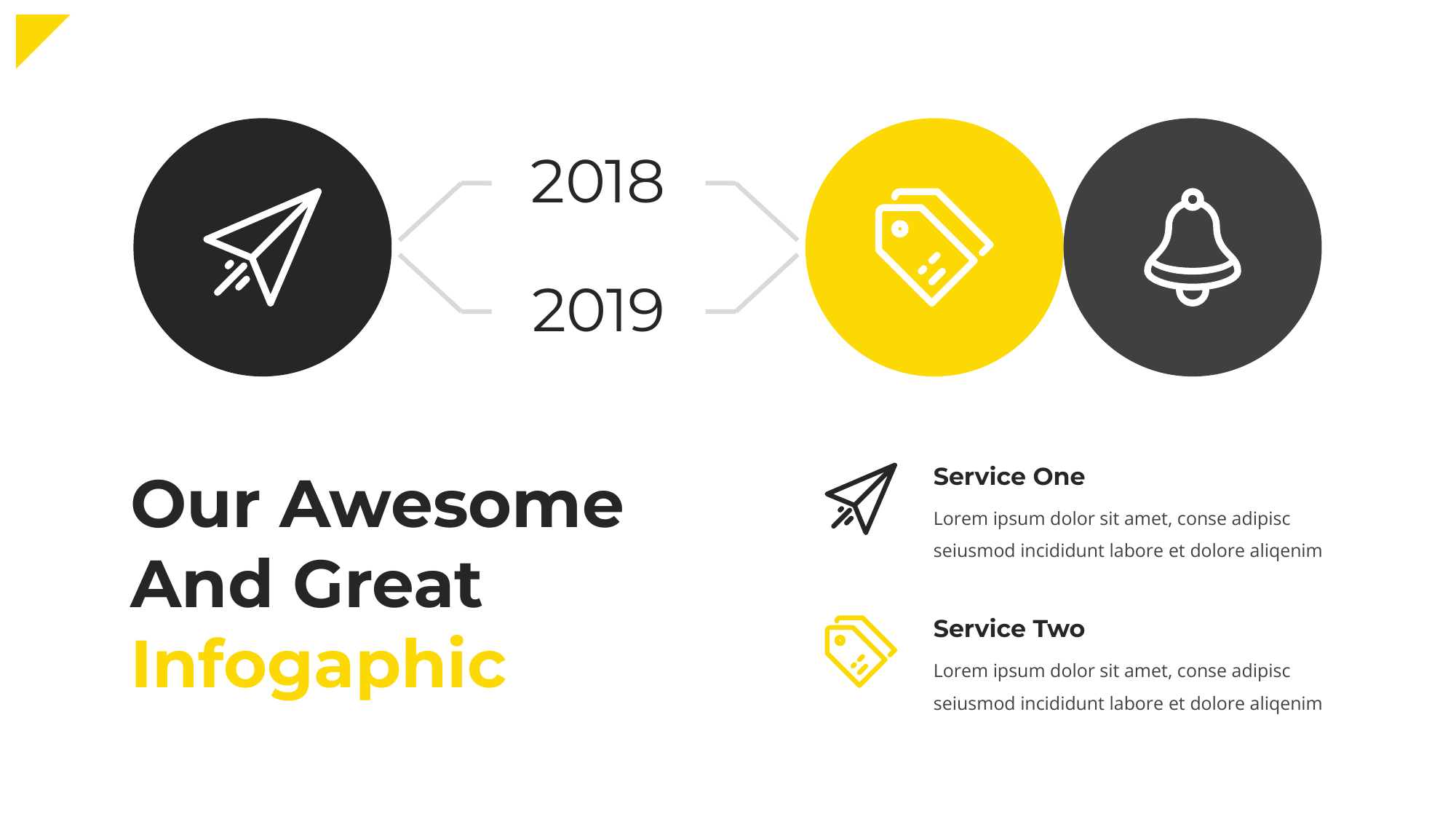

2018

2019

Our Awesome And Great Infogaphic
Service One
Lorem ipsum dolor sit amet, conse adipisc seiusmod incididunt labore et dolore aliqenim

Service Two
Lorem ipsum dolor sit amet, conse adipisc seiusmod incididunt labore et dolore aliqenim